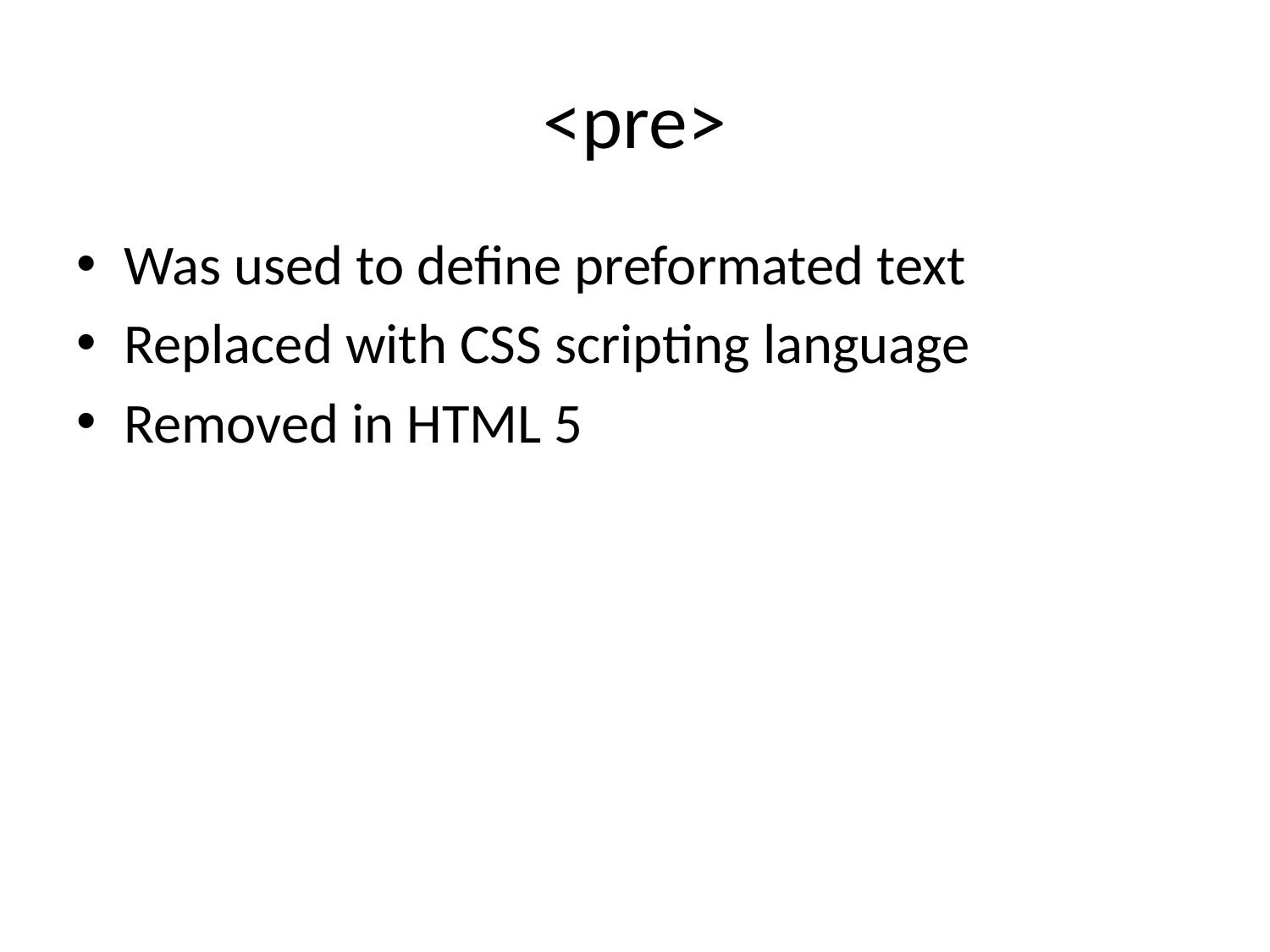

# <pre>
Was used to define preformated text
Replaced with CSS scripting language
Removed in HTML 5